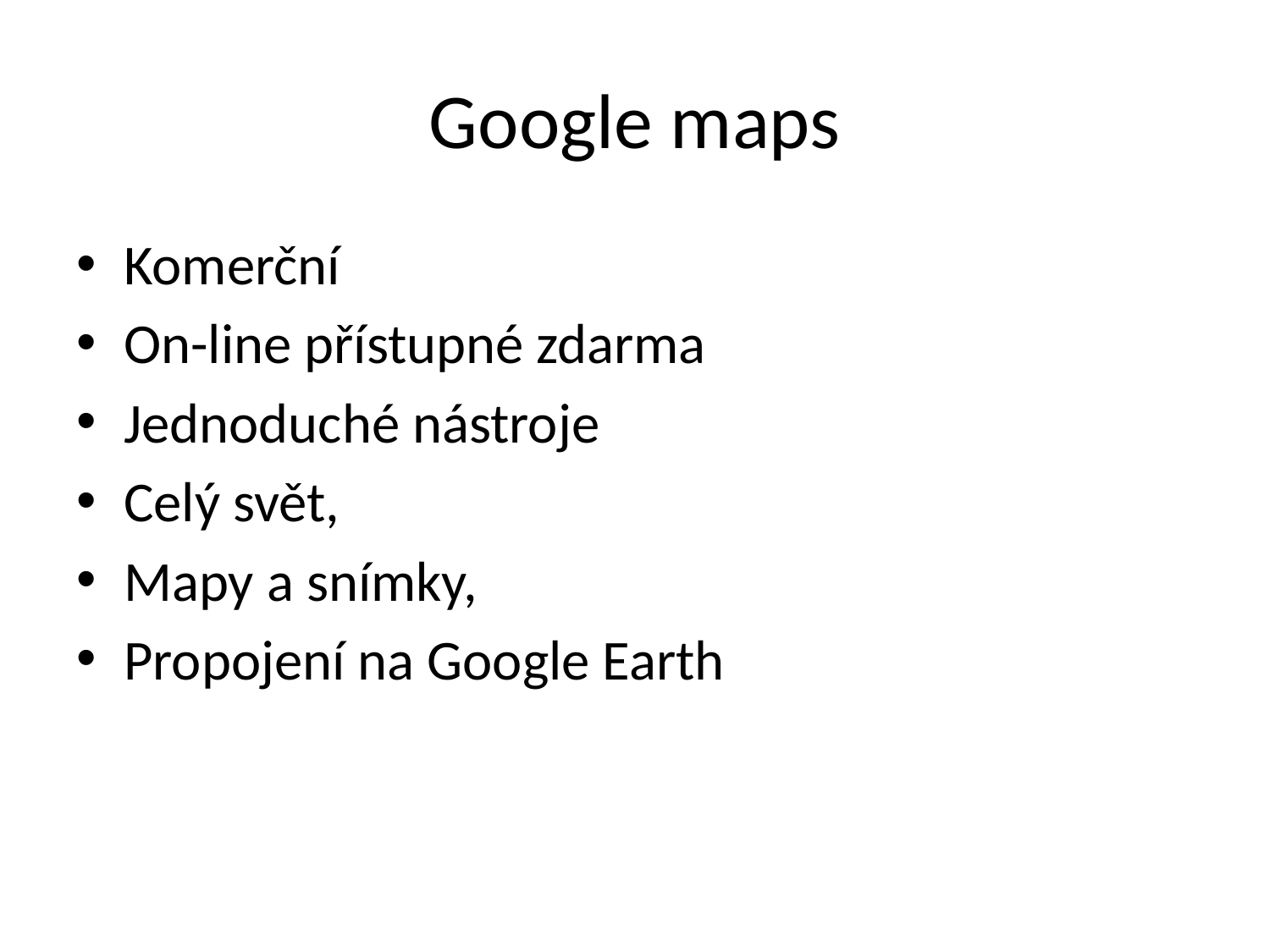

# Google maps
Komerční
On-line přístupné zdarma
Jednoduché nástroje
Celý svět,
Mapy a snímky,
Propojení na Google Earth